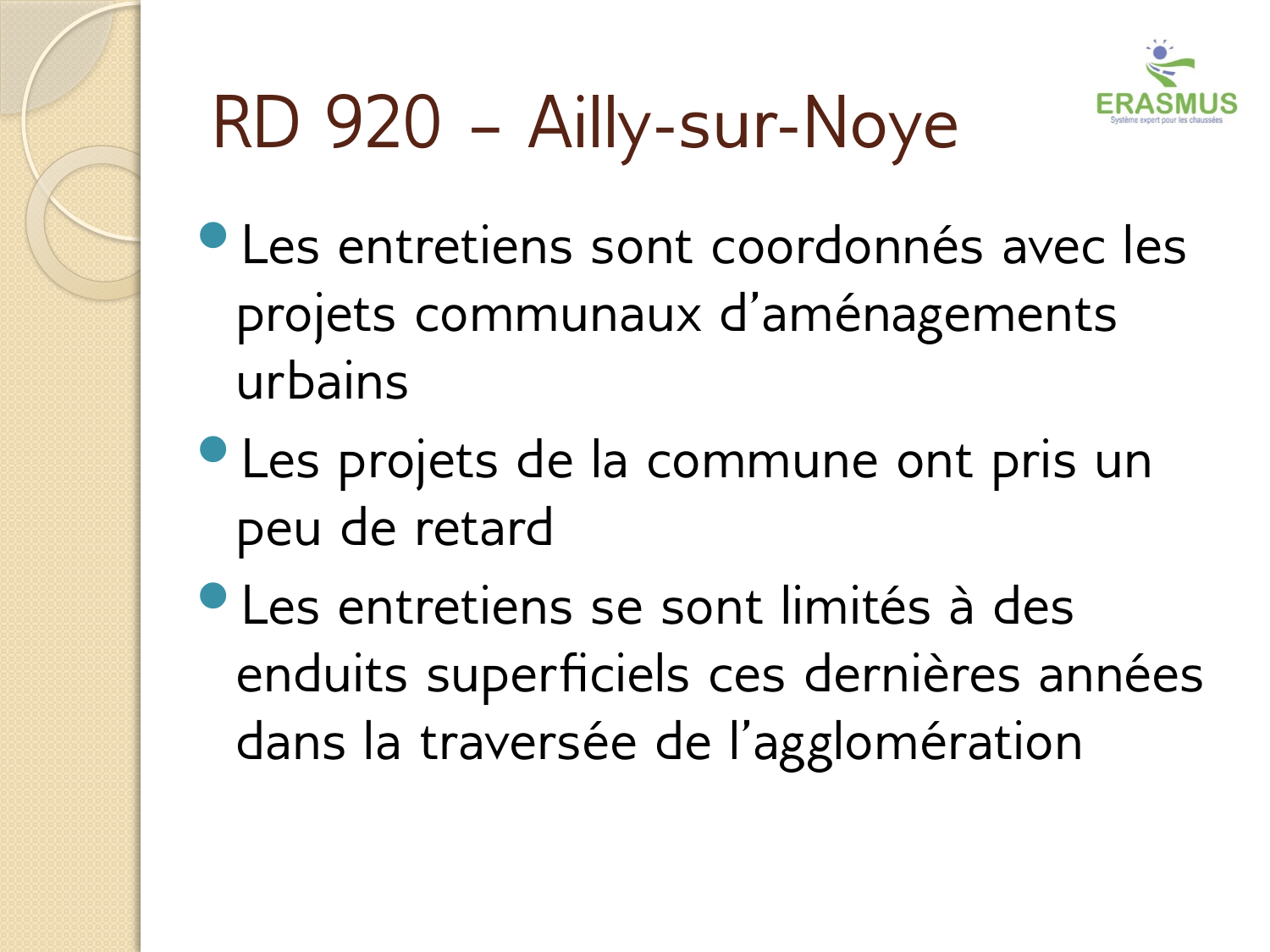

# RD 920 – Ailly-sur-Noye
Les entretiens sont coordonnés avec les projets communaux d’aménagements urbains
Les projets de la commune ont pris un peu de retard
Les entretiens se sont limités à des enduits superficiels ces dernières années dans la traversée de l’agglomération